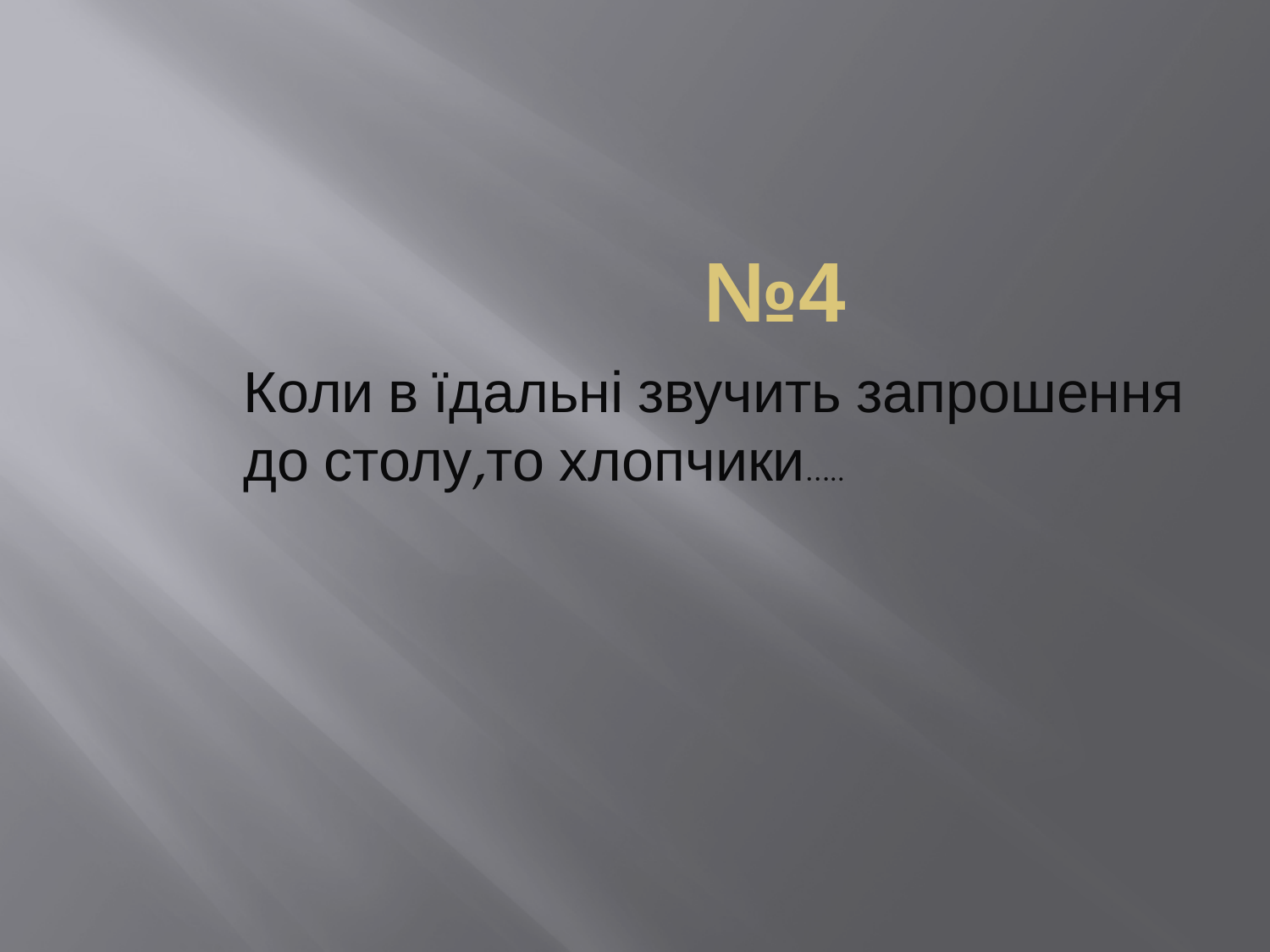

# №4
Коли в їдальні звучить запрошення до столу,то хлопчики…..